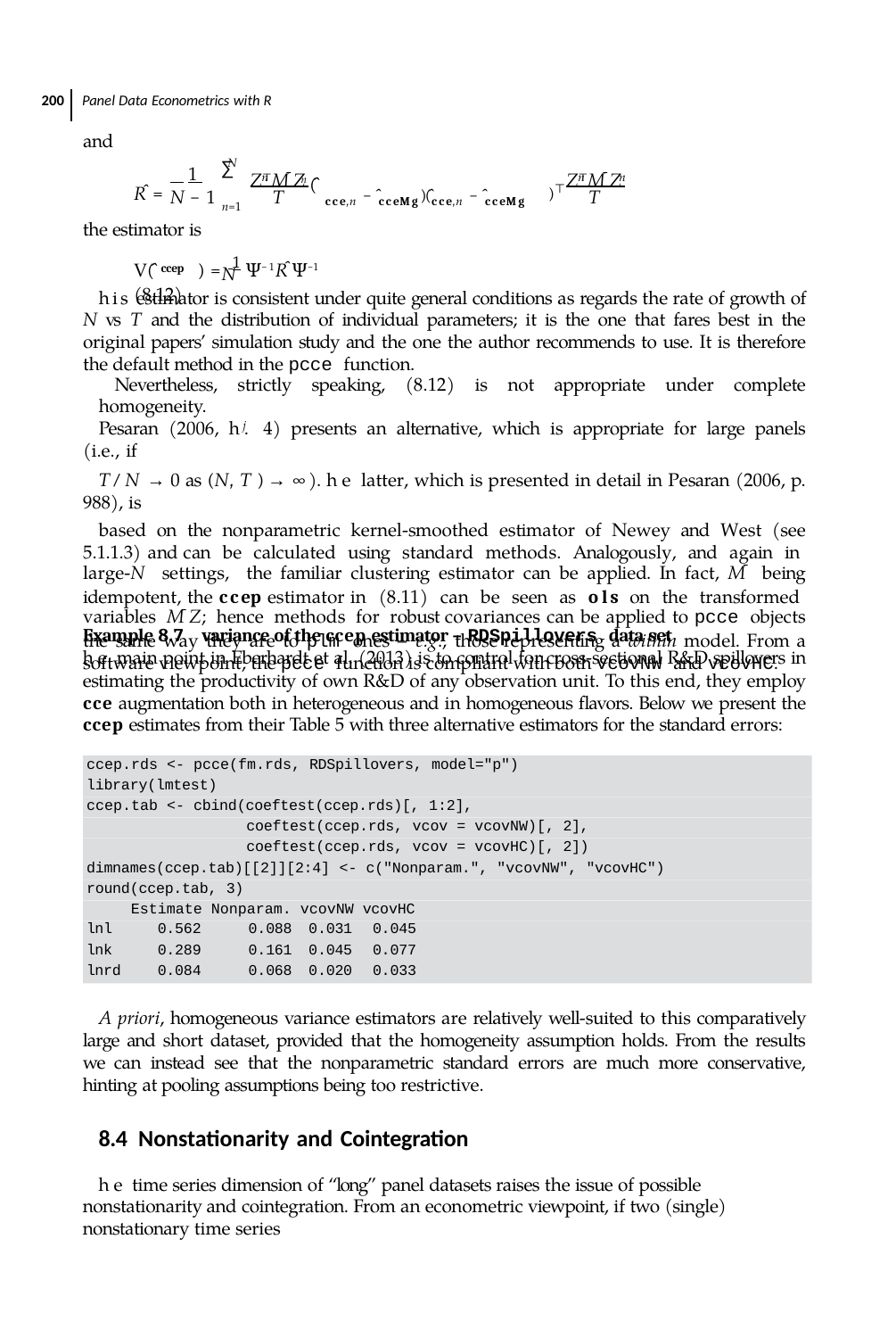

200  Panel Data Econometrics with R

and

N
∑
Z⊤M̄ Z
Z⊤M̄ Z
  1
N − 1
)⊤
n
n	n
R̂ =
n (̂
cce,n  − ̂ccemg)(̂cce,n  − ̂ccemg
T
T

n=1
the estimator is
V(̂	) =  1 Ψ−1R̂ Ψ−1	(8.12)
ccep
N
his estimator is consistent under quite general conditions as regards the rate of growth of N vs T and the distribution of individual parameters; it is the one that fares best in the original papers’ simulation study and the one the author recommends to use. It is therefore the default method in the pcce function.
Nevertheless, strictly speaking, (8.12) is not appropriate under complete homogeneity.
Pesaran (2006, h. 4) presents an alternative, which is appropriate for large panels (i.e., if
T ∕N → 0 as (N, T ) → ∞). he latter, which is presented in detail in Pesaran (2006, p. 988), is
based on the nonparametric kernel-smoothed estimator of Newey and West (see 5.1.1.3) and can  be  calculated  using  standard  methods.  Analogously,  and  again  in  large-N  settings,  the familiar clustering estimator can be applied. In fact, M̄  being idempotent, the ccep estimator in  (8.11)  can  be  seen  as  ols  on  the  transformed  variables  M̄ Z;  hence  methods  for  robust covariances can be applied to pcce objects the same way they are to plm ones – e.g., those representing a within model. From a software viewpoint, the pcce function is compliant with both vcovNW and vcovHC.
j
Example 8.7  variance of the ccep estimator – RDSpillovers data set
he main point in Eberhardt et al. (2013) is to control for cross-sectional R&D spillovers in estimating the productivity of own R&D of any observation unit. To this end, they employ cce augmentation both in heterogeneous and in homogeneous flavors. Below we present the ccep estimates from their Table 5 with three alternative estimators for the standard errors:
ccep.rds <- pcce(fm.rds, RDSpillovers, model="p") library(lmtest)
ccep.tab <- cbind(coeftest(ccep.rds)[, 1:2],
coeftest(ccep.rds, vcov = vcovNW)[, 2], coeftest(ccep.rds, vcov = vcovHC)[, 2])
dimnames(ccep.tab)[[2]][2:4] <- c("Nonparam.", "vcovNW", "vcovHC") round(ccep.tab, 3)
Estimate Nonparam. vcovNW vcovHC

| lnl | 0.562 | 0.088 | 0.031 | 0.045 |
| --- | --- | --- | --- | --- |
| lnk | 0.289 | 0.161 | 0.045 | 0.077 |
| lnrd | 0.084 | 0.068 | 0.020 | 0.033 |
A priori, homogeneous variance estimators are relatively well-suited to this comparatively large and short dataset, provided that the homogeneity assumption holds. From the results we can instead see that the nonparametric standard errors are much more conservative, hinting at pooling assumptions being too restrictive.

8.4	Nonstationarity and Cointegration

he time series dimension of “long” panel datasets raises the issue of possible nonstationarity and cointegration. From an econometric viewpoint, if two (single) nonstationary time series